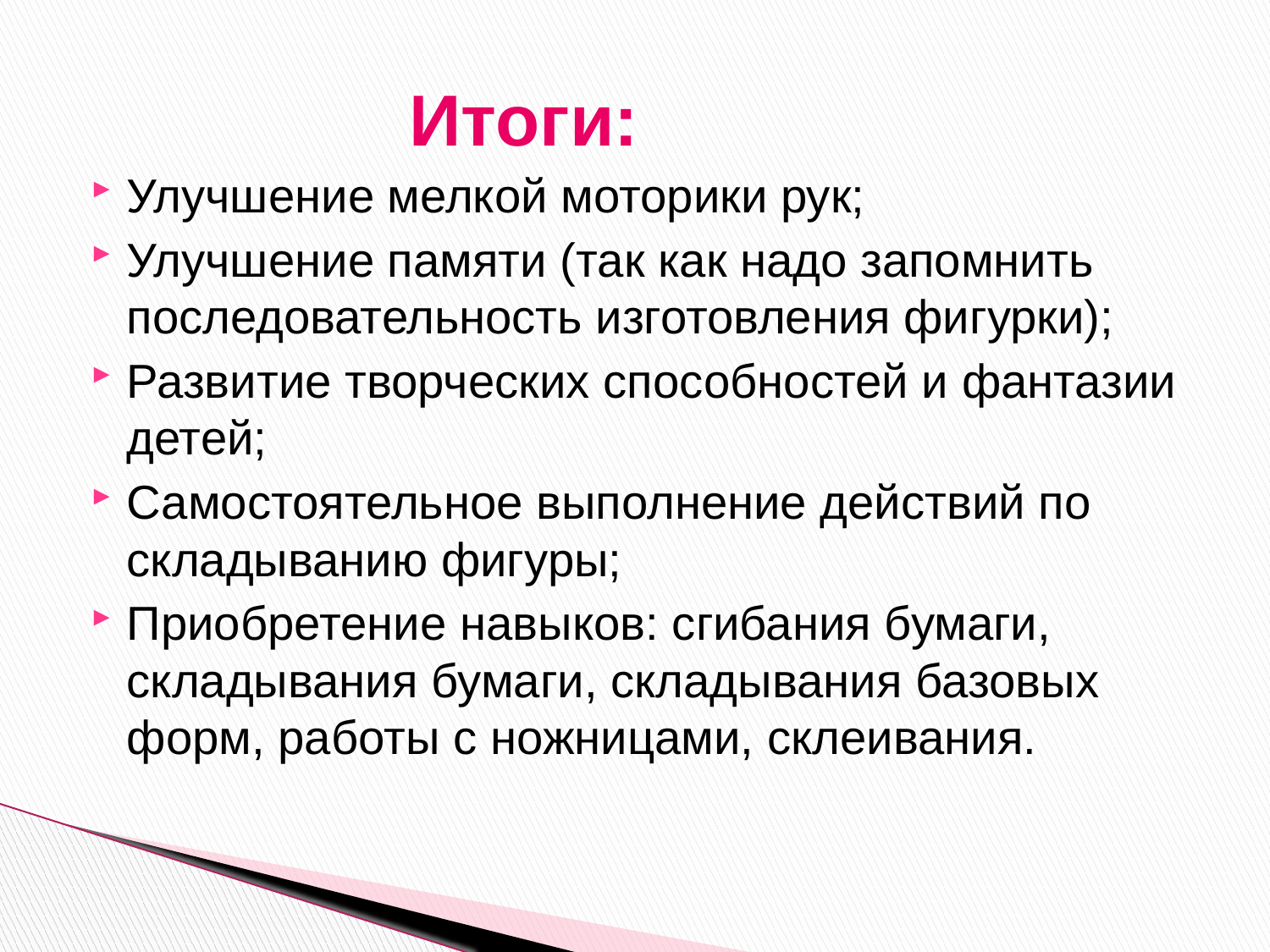

# Итоги:
Улучшение мелкой моторики рук;
Улучшение памяти (так как надо запомнить последовательность изготовления фигурки);
Развитие творческих способностей и фантазии детей;
Самостоятельное выполнение действий по складыванию фигуры;
Приобретение навыков: сгибания бумаги, складывания бумаги, складывания базовых форм, работы с ножницами, склеивания.